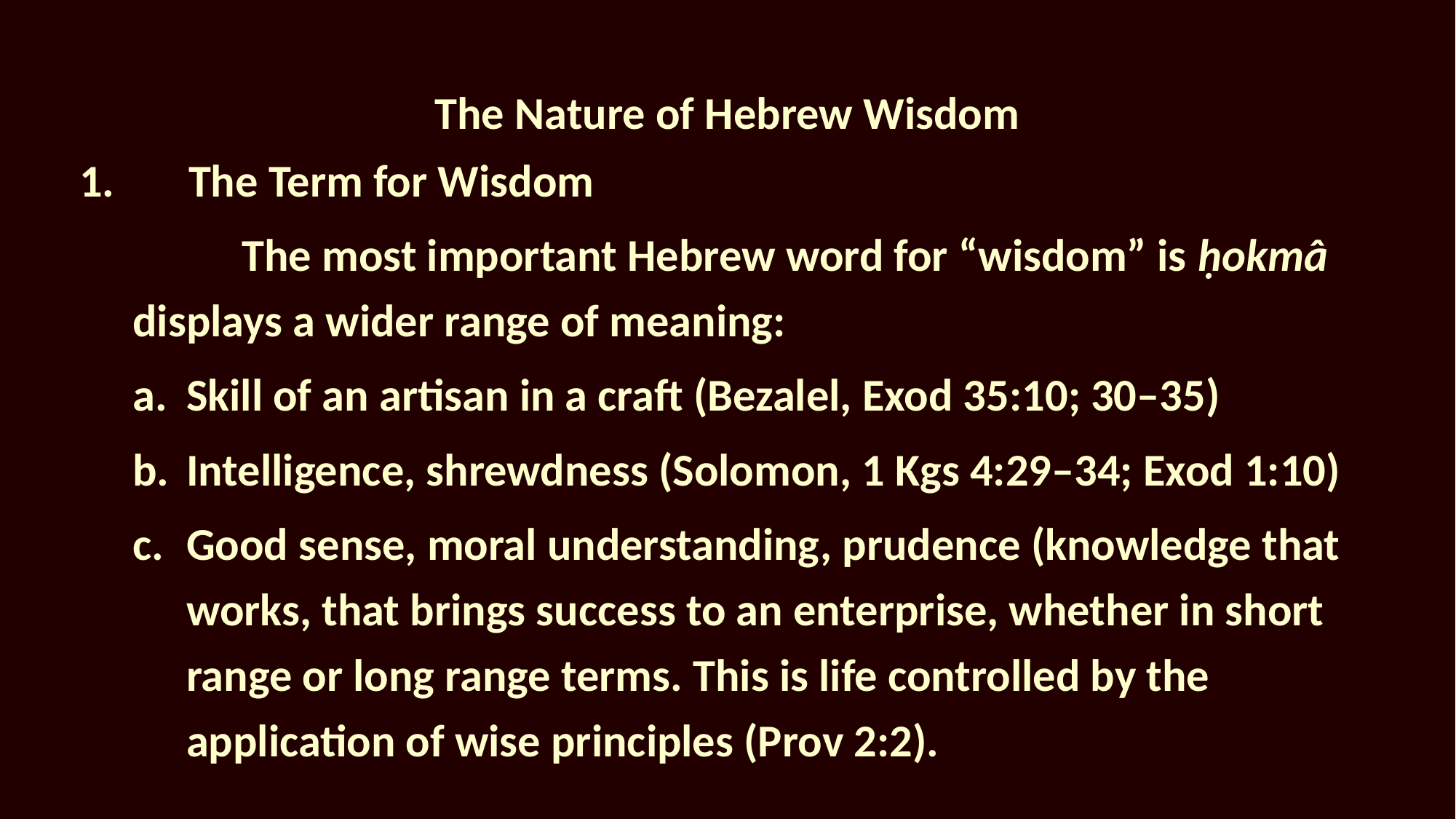

# The Nature of Hebrew Wisdom
1.	The Term for Wisdom
	The most important Hebrew word for “wisdom” is ḥokmâ displays a wider range of meaning:
a.	Skill of an artisan in a craft (Bezalel, Exod 35:10; 30–35)
b.	Intelligence, shrewdness (Solomon, 1 Kgs 4:29–34; Exod 1:10)
c.	Good sense, moral understanding, prudence (knowledge that works, that brings success to an enterprise, whether in short range or long range terms. This is life controlled by the application of wise principles (Prov 2:2).